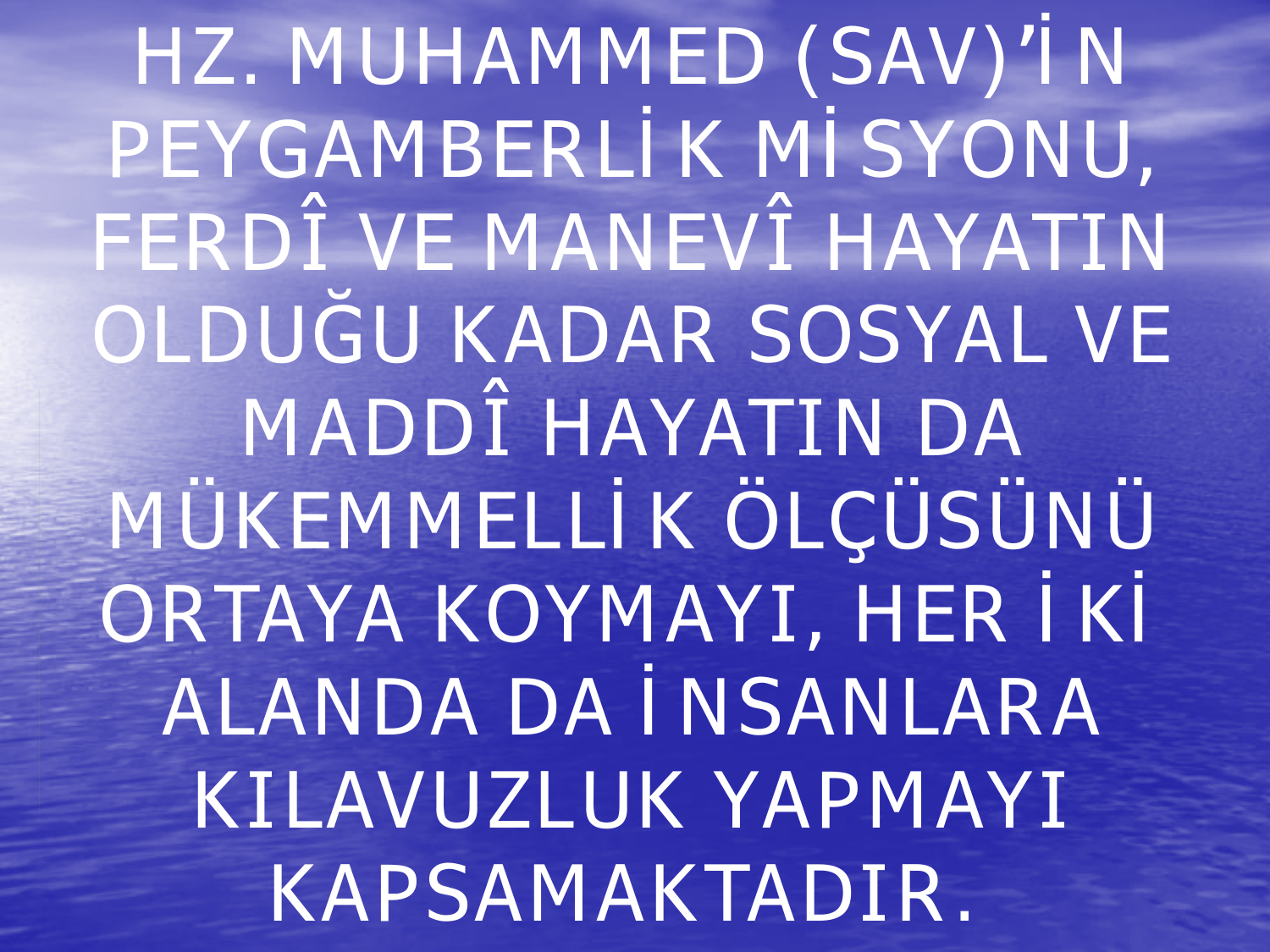

HZ. MUHAMMED (SAV)’İN PEYGAMBERLİK MİSYONU, FERDÎ VE MANEVÎ HAYATIN OLDUĞU KADAR SOSYAL VE MADDÎ HAYATIN DA MÜKEMMELLİK ÖLÇÜSÜNÜ ORTAYA KOYMAYI, HER İKİ ALANDA DA İNSANLARA KILAVUZLUK YAPMAYI KAPSAMAKTADIR.
#